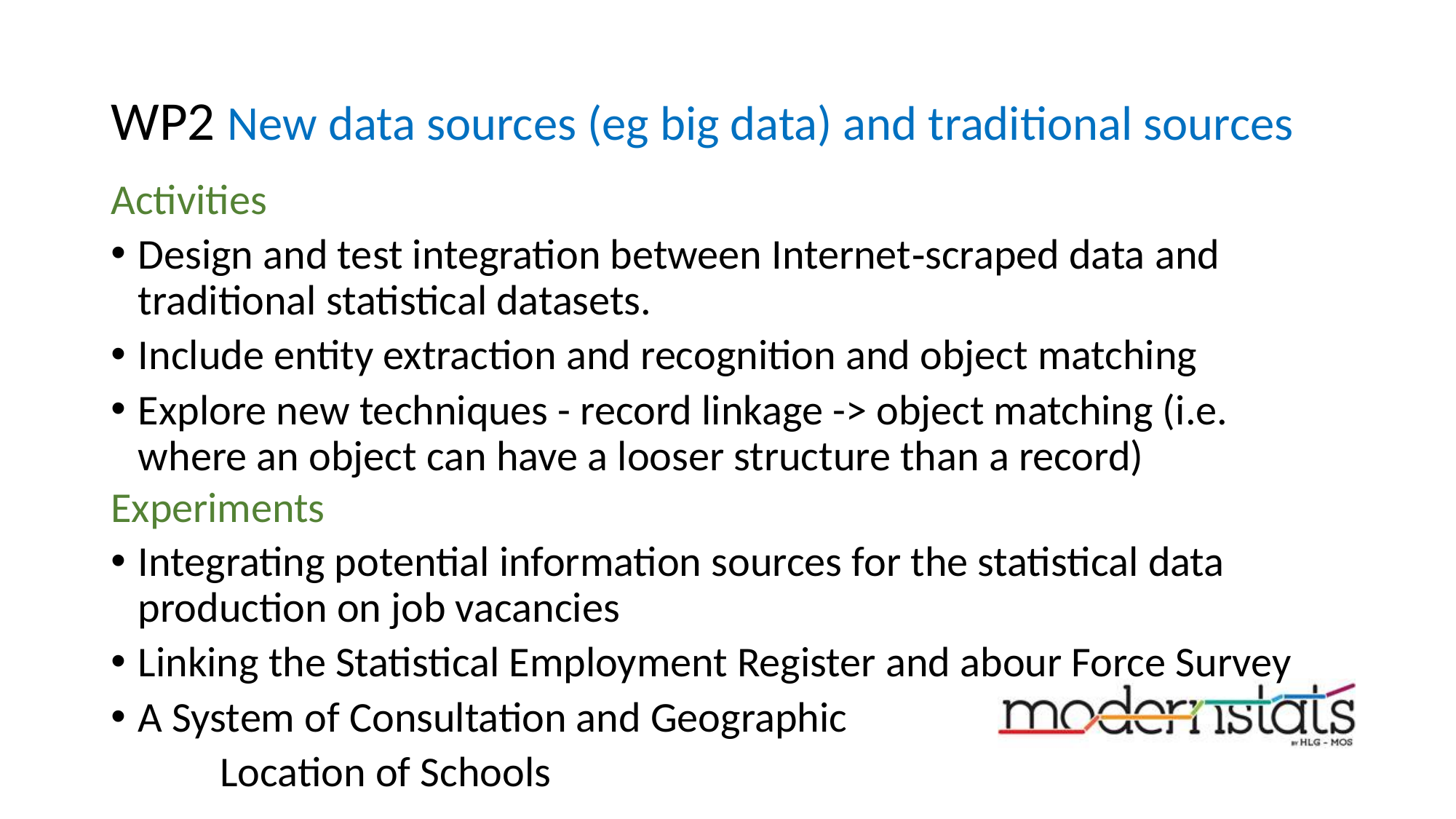

# WP2 New data sources (eg big data) and traditional sources
Activities
Design and test integration between Internet‐scraped data and traditional statistical datasets.
Include entity extraction and recognition and object matching
Explore new techniques - record linkage -> object matching (i.e. where an object can have a looser structure than a record)
Experiments
Integrating potential information sources for the statistical data production on job vacancies
Linking the Statistical Employment Register and abour Force Survey
A System of Consultation and Geographic
	Location of Schools
17